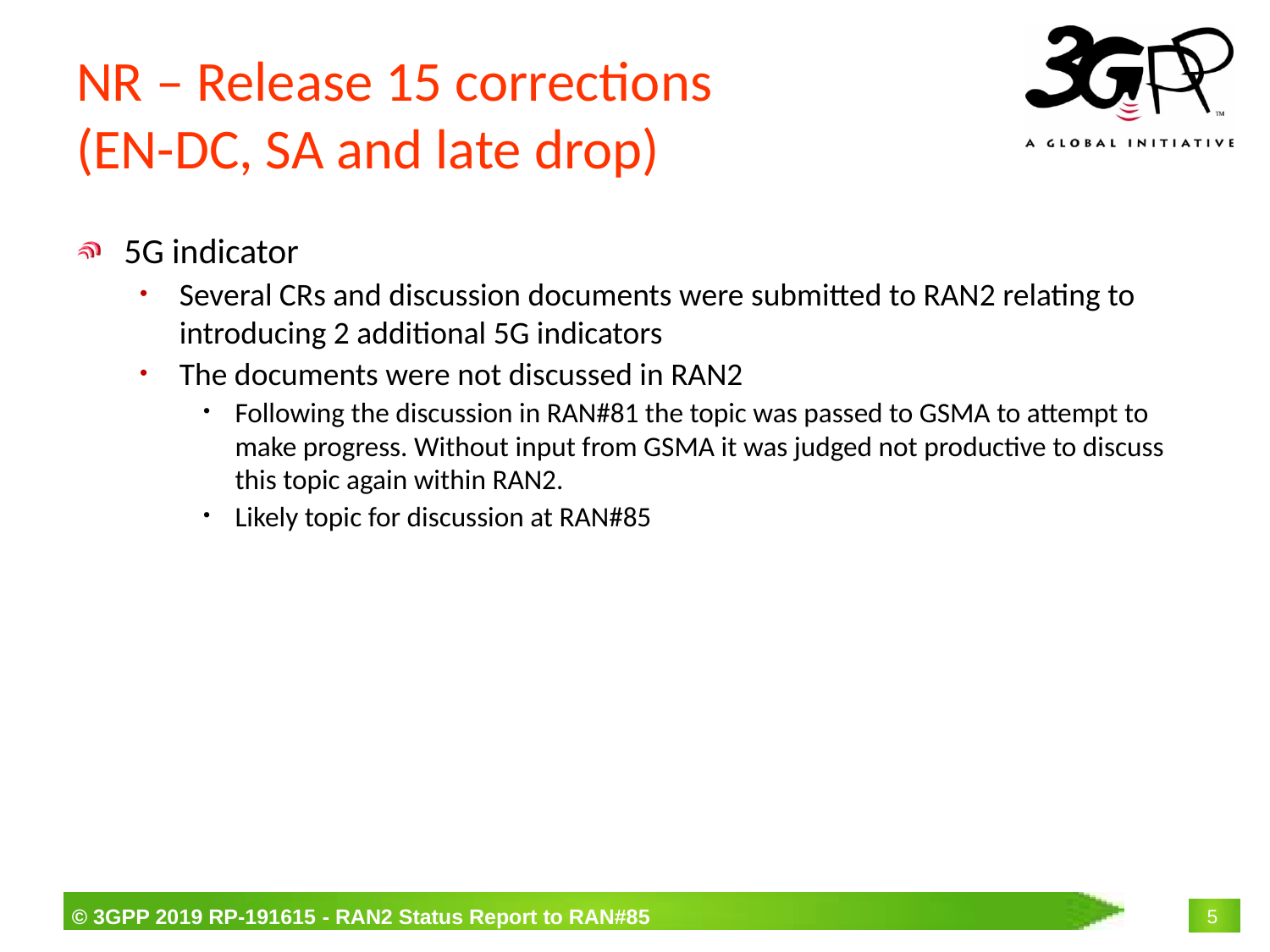

# NR – Release 15 corrections (EN-DC, SA and late drop)
5G indicator
Several CRs and discussion documents were submitted to RAN2 relating to introducing 2 additional 5G indicators
The documents were not discussed in RAN2
Following the discussion in RAN#81 the topic was passed to GSMA to attempt to make progress. Without input from GSMA it was judged not productive to discuss this topic again within RAN2.
Likely topic for discussion at RAN#85